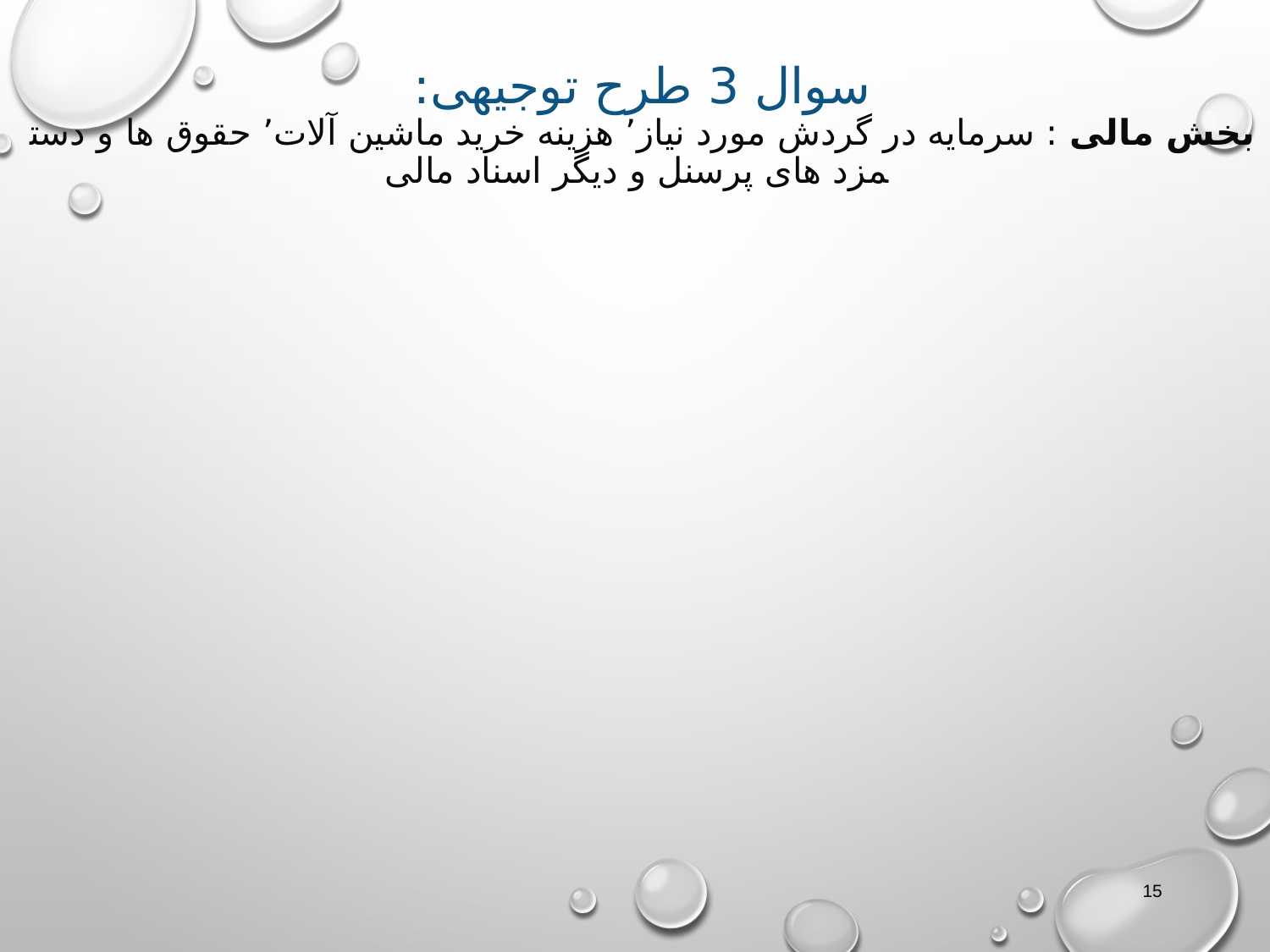

# سوال 3 طرح توجیهی: بخش مالی : سرمایه در گردش مورد نیاز٬ هزینه خرید ماشین آلات٬ حقوق ها و دستمزد های پرسنل و دیگر اسناد مالی

15